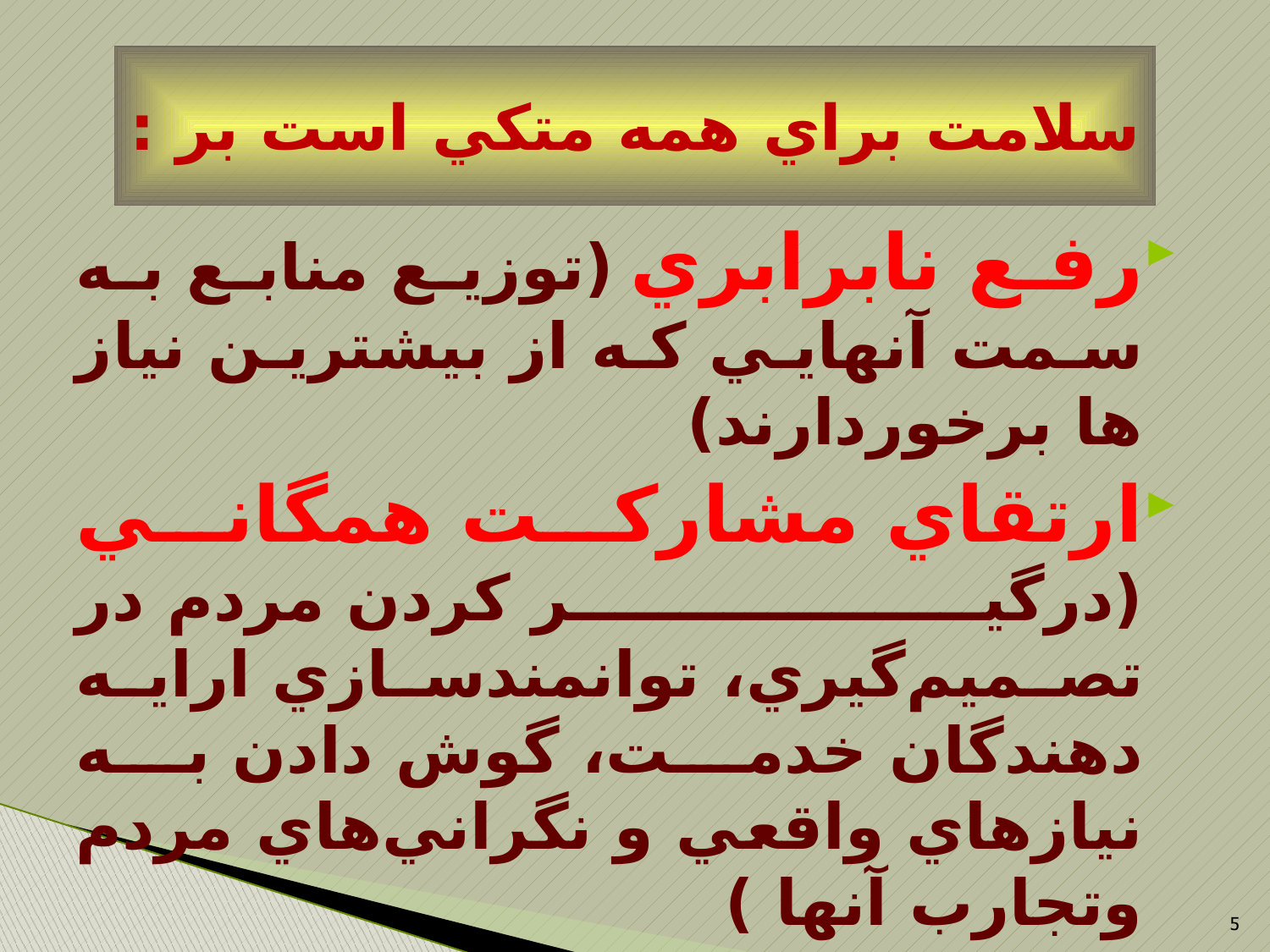

# سلامت براي همه متكي است بر :
رفع نابرابري (توزيع منابع به سمت آنهايي كه از بيشترين نياز ها برخوردارند)
ارتقاي مشاركت همگاني (درگير كردن مردم در تصميم‌گيري، توانمندسازي ارايه دهندگان خدمت، گوش دادن به نيازهاي واقعي و نگراني‌هاي مردم وتجارب آنها )
ارتقاي همكاري هاي درون و بين بخشي
5